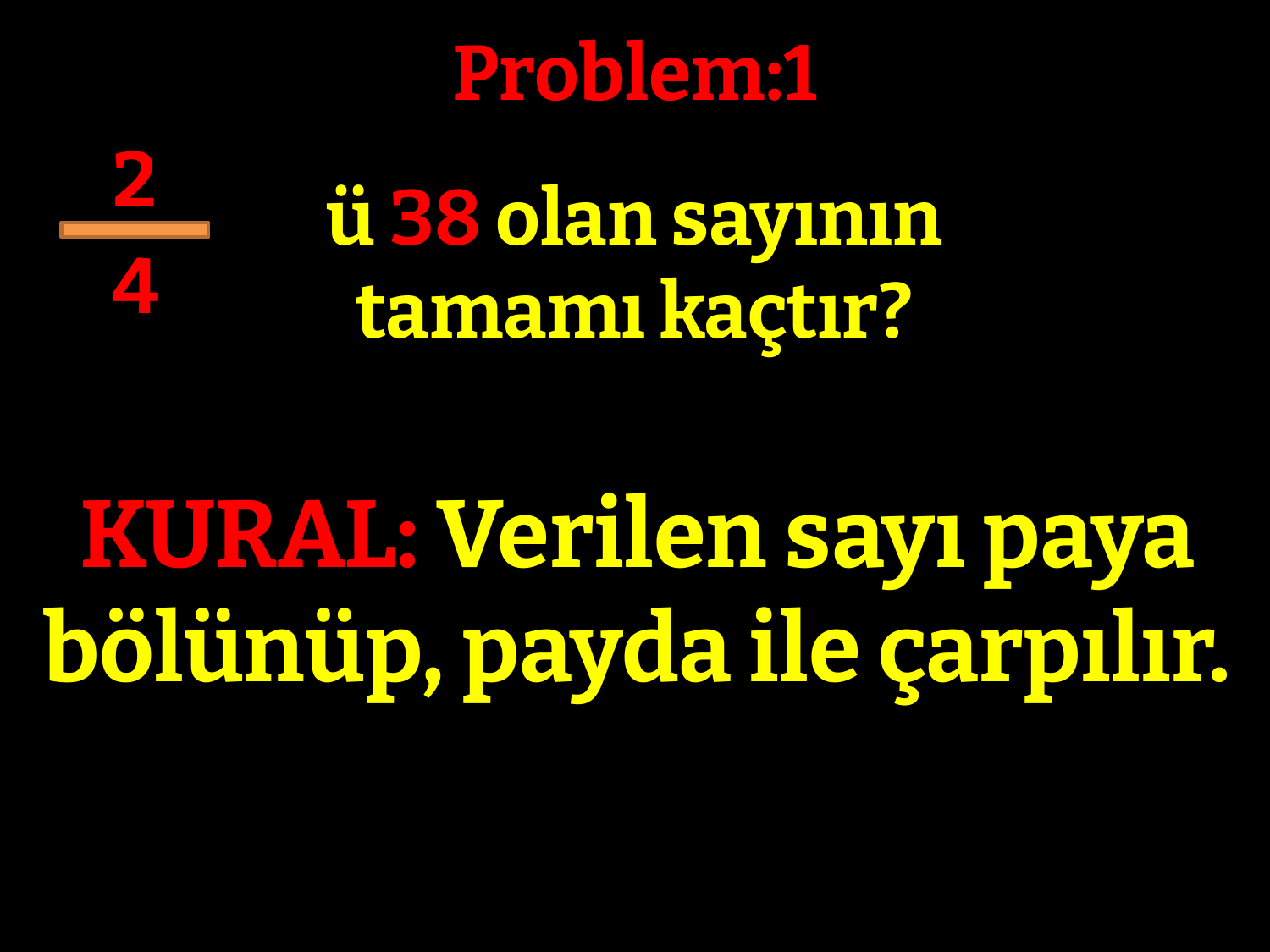

Problem:1
2
ü 38 olan sayının tamamı kaçtır?

4
#
KURAL: Verilen sayı paya bölünüp, payda ile çarpılır.